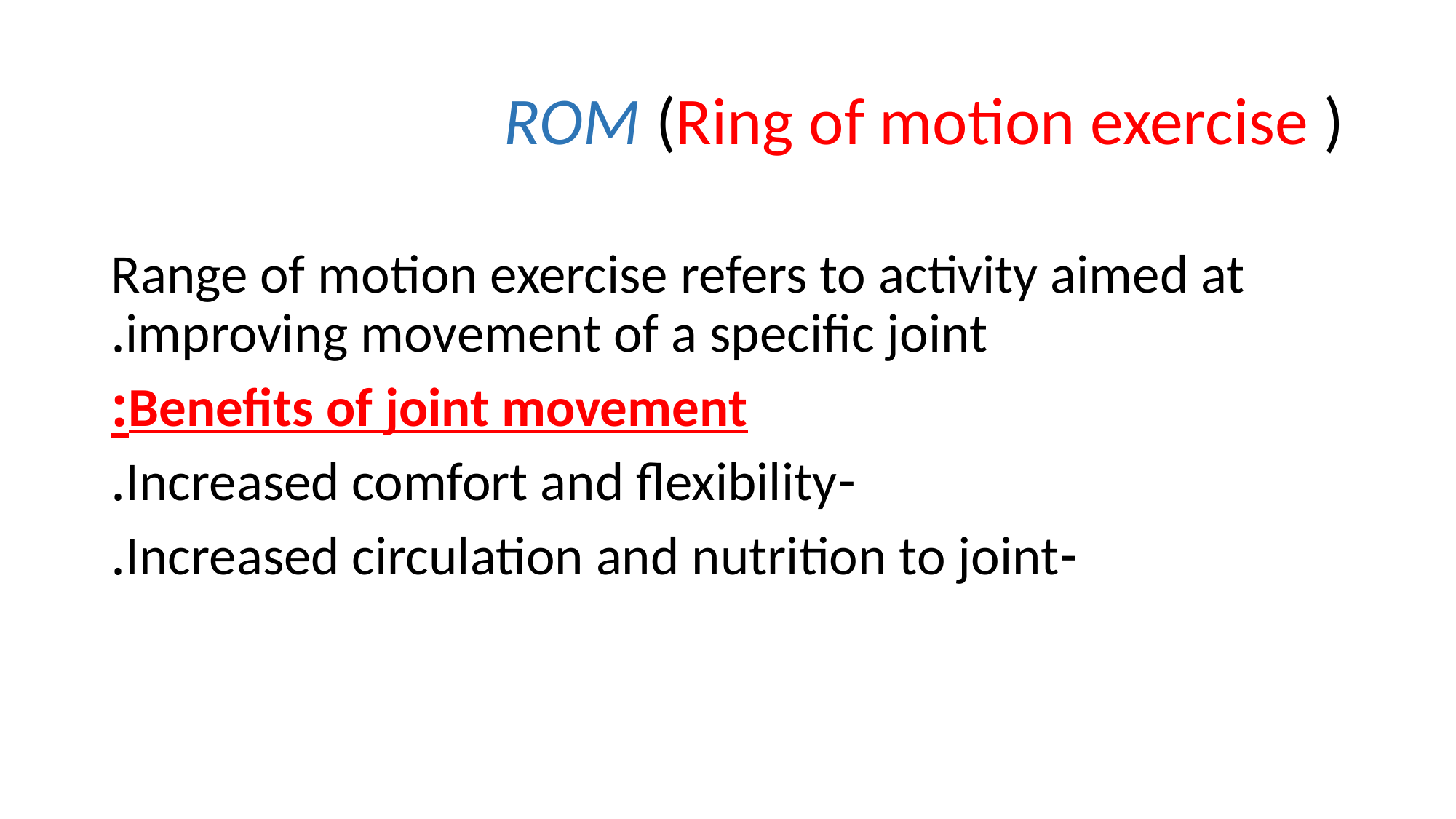

# ROM (Ring of motion exercise )
Range of motion exercise refers to activity aimed at improving movement of a specific joint.
Benefits of joint movement:
-Increased comfort and flexibility.
-Increased circulation and nutrition to joint.